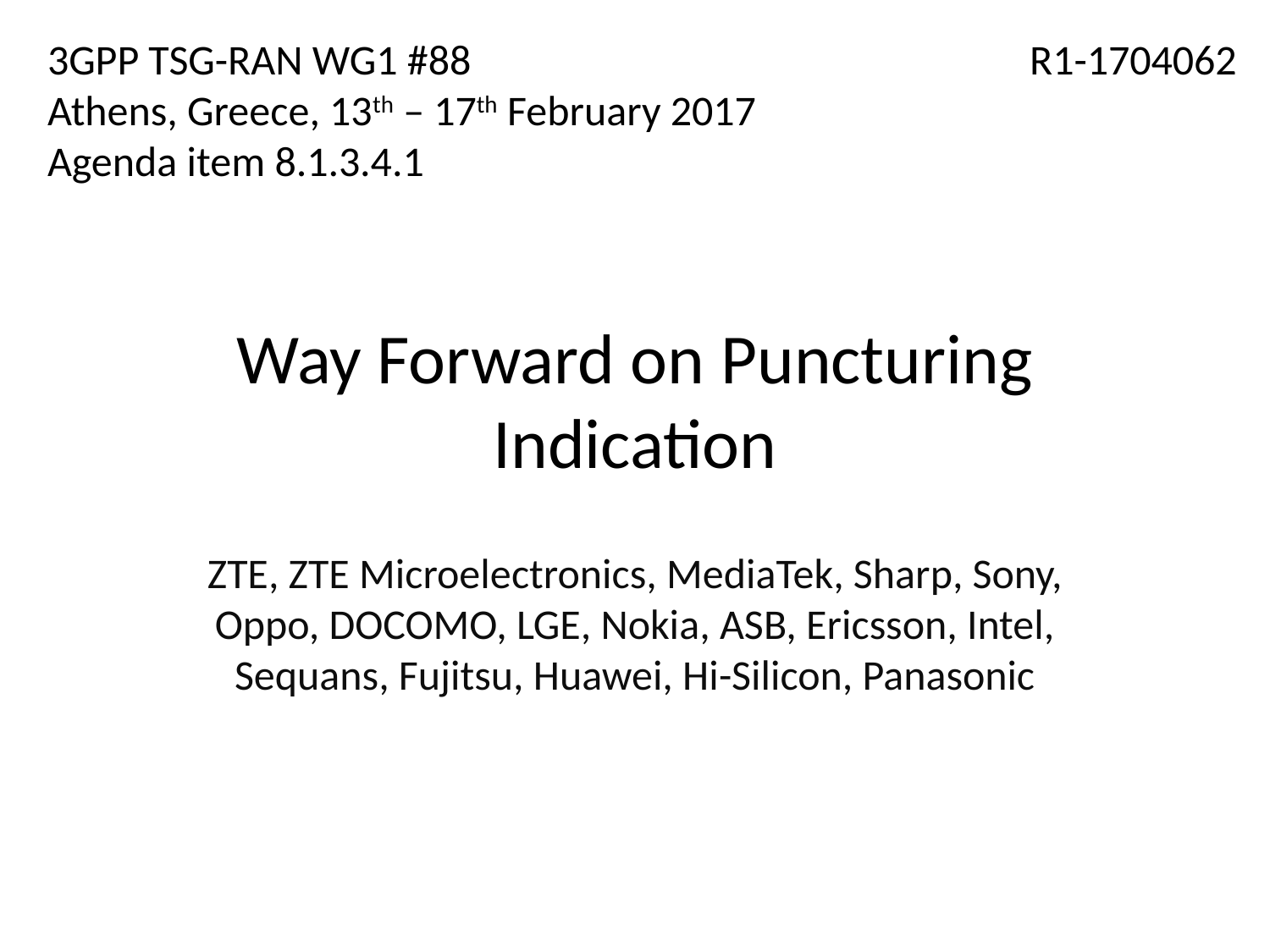

3GPP TSG-RAN WG1 #88
Athens, Greece, 13th – 17th February 2017
Agenda item 8.1.3.4.1
R1-1704062
# Way Forward on Puncturing Indication
ZTE, ZTE Microelectronics, MediaTek, Sharp, Sony, Oppo, DOCOMO, LGE, Nokia, ASB, Ericsson, Intel, Sequans, Fujitsu, Huawei, Hi-Silicon, Panasonic